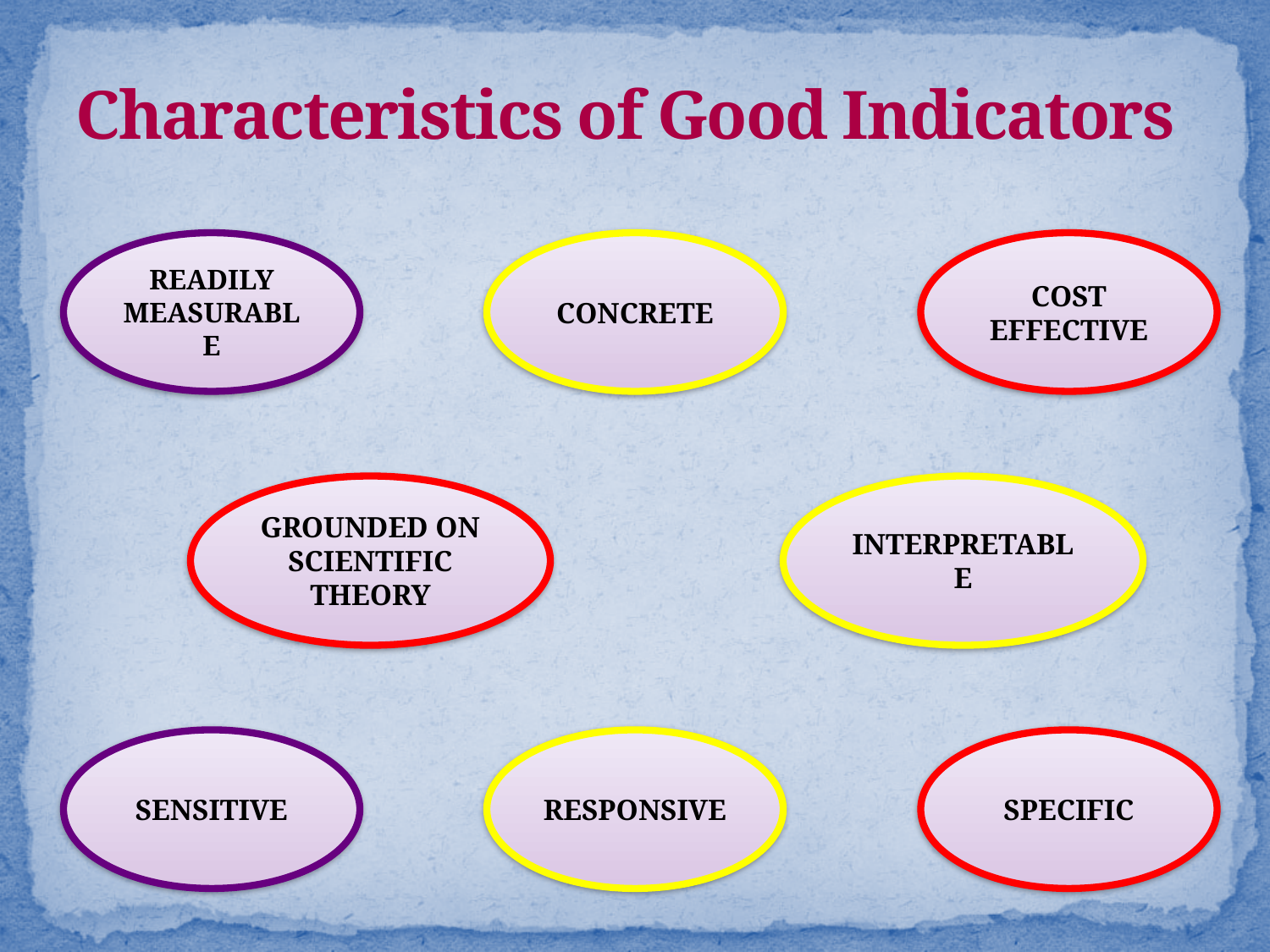

# Characteristics of Good Indicators
READILY MEASURABLE
CONCRETE
COST EFFECTIVE
GROUNDED ON SCIENTIFIC THEORY
INTERPRETABLE
SENSITIVE
RESPONSIVE
SPECIFIC